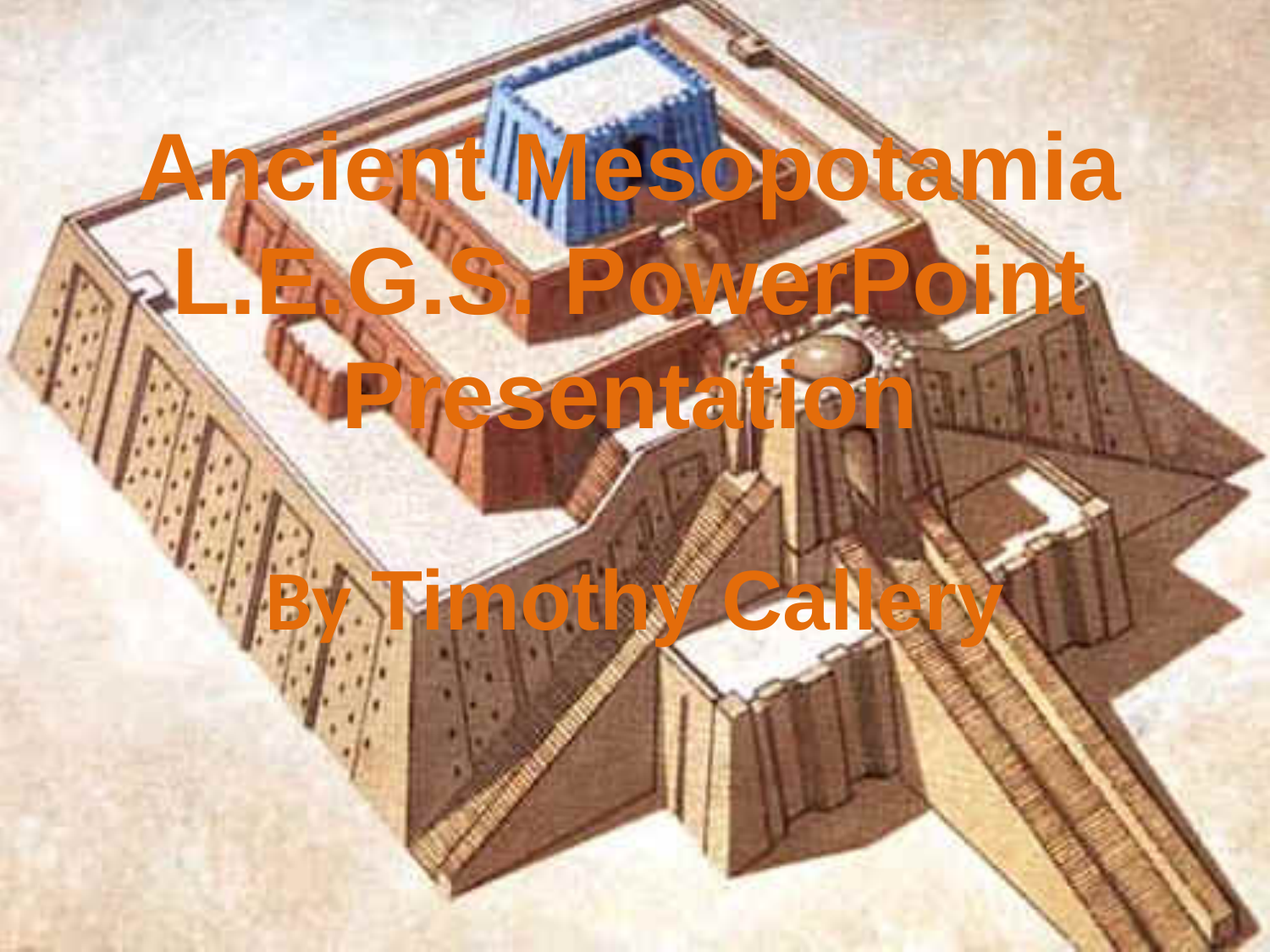

# Ancient Mesopotamia L.E.G.S. PowerPoint Presentation
By Timothy Callery